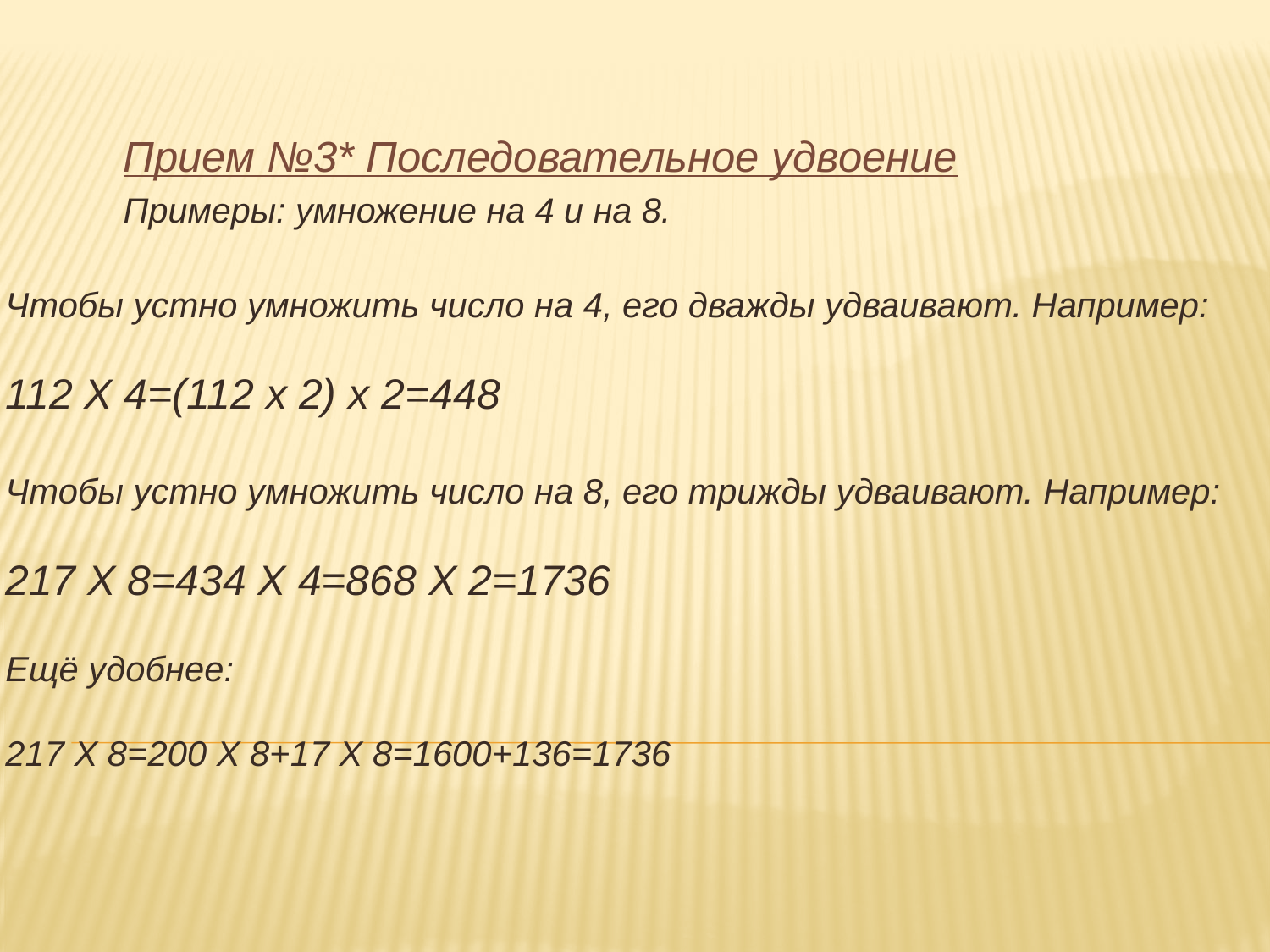

Прием №3* Последовательное удвоение
Примеры: умножение на 4 и на 8.
Чтобы устно умножить число на 4, его дважды удваивают. Например:

112 Х 4=(112 х 2) х 2=448

Чтобы устно умножить число на 8, его трижды удваивают. Например:

217 Х 8=434 Х 4=868 Х 2=1736

Ещё удобнее:

217 Х 8=200 Х 8+17 Х 8=1600+136=1736